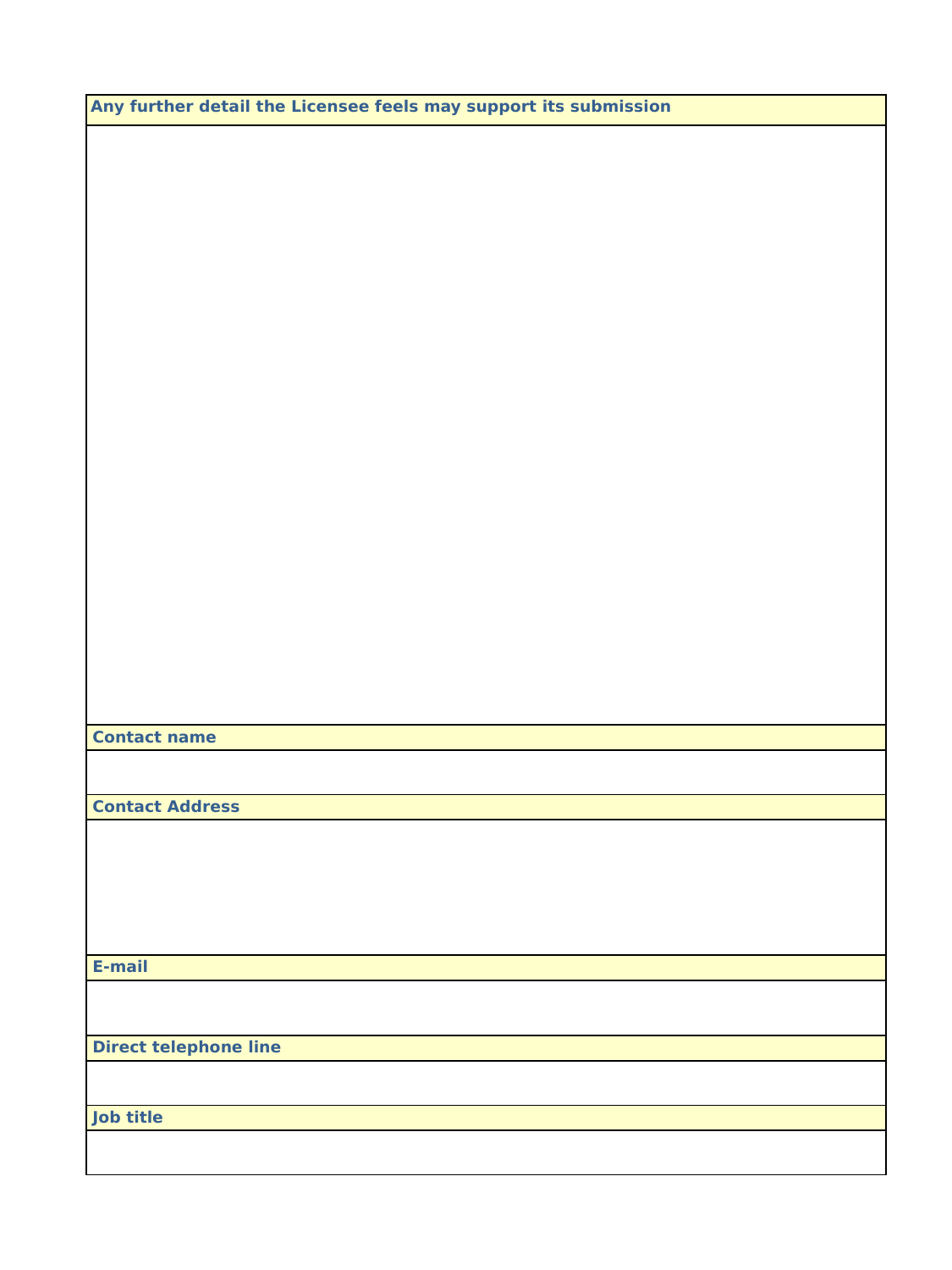

| Any further detail the Licensee feels may support its submission |
| --- |
|  |
| Contact name |
| --- |
|  |
| Contact Address |
|  |
| E-mail |
|  |
| Direct telephone line |
|  |
| Job title |
|  |
11